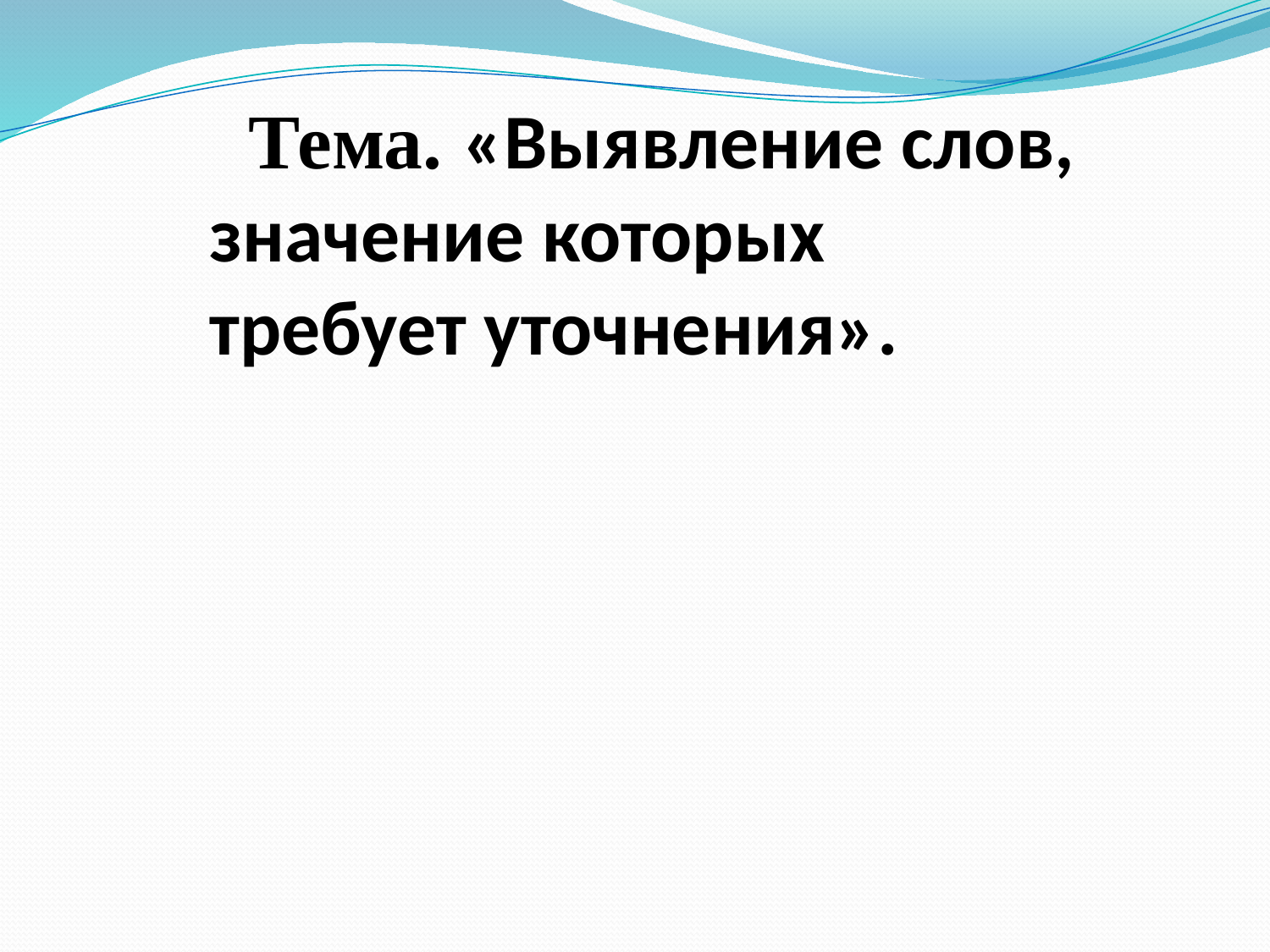

Тема. «Выявление слов,
значение которых
требует уточнения».